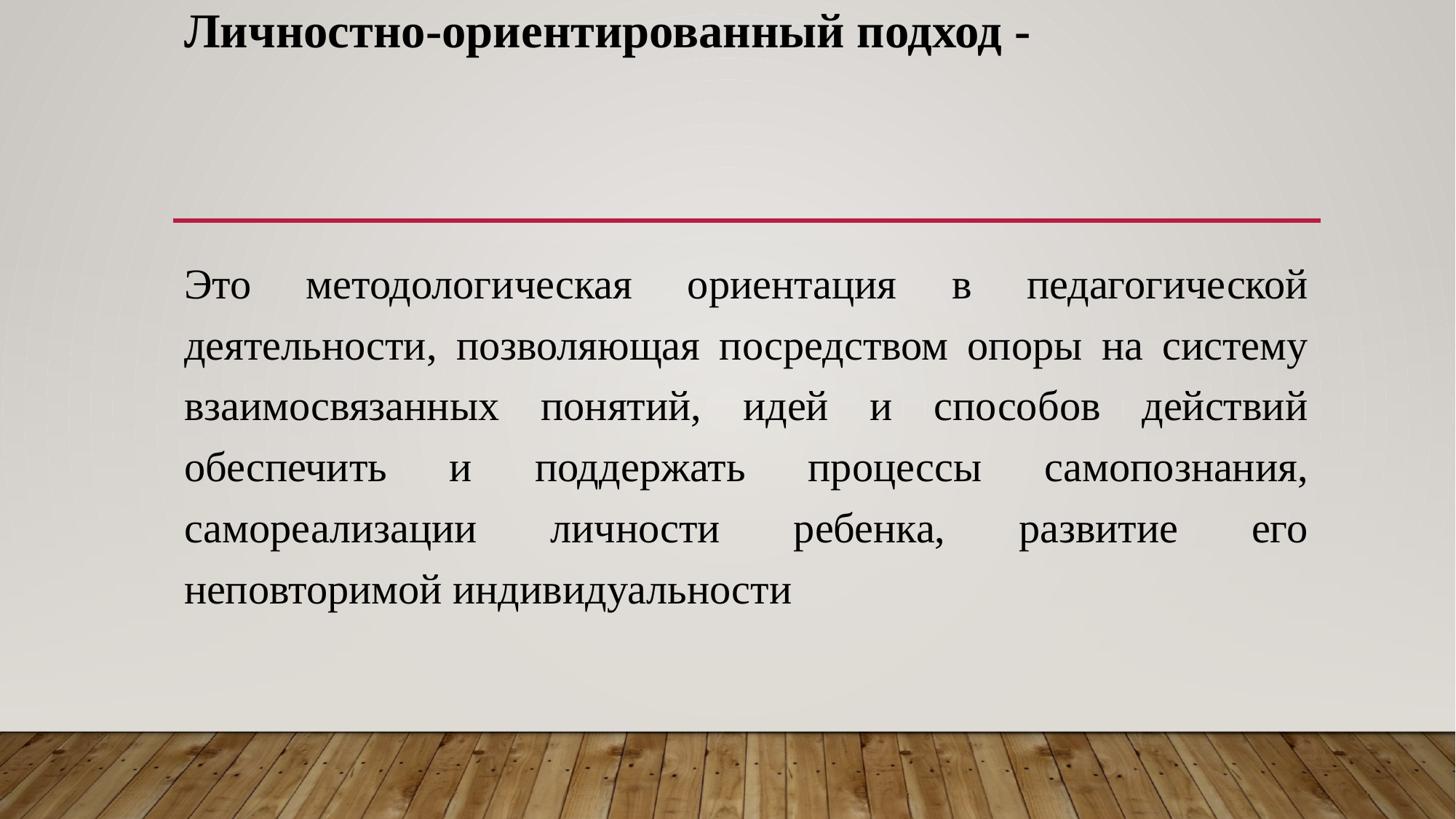

# Личностно-ориентированный подход -
Это методологическая ориентация в педагогической деятельности, позволяющая посредством опоры на систему взаимосвязанных понятий, идей и способов действий обеспечить и поддержать процессы самопознания, самореализации личности ребенка, развитие его неповторимой индивидуальности